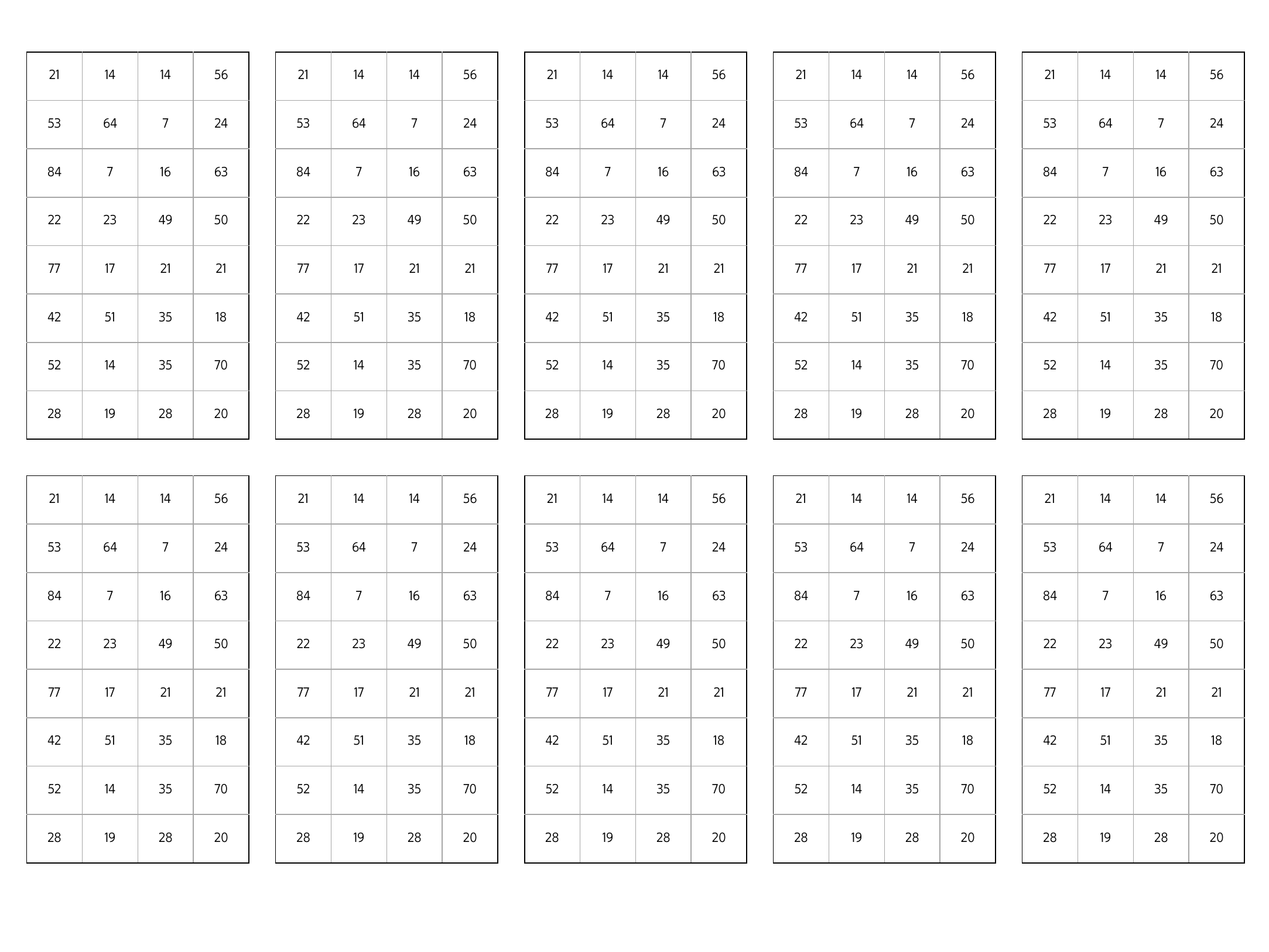

| 21 | 14 | 14 | 56 |
| --- | --- | --- | --- |
| 53 | 64 | 7 | 24 |
| 84 | 7 | 16 | 63 |
| 22 | 23 | 49 | 50 |
| 77 | 17 | 21 | 21 |
| 42 | 51 | 35 | 18 |
| 52 | 14 | 35 | 70 |
| 28 | 19 | 28 | 20 |
| 21 | 14 | 14 | 56 |
| --- | --- | --- | --- |
| 53 | 64 | 7 | 24 |
| 84 | 7 | 16 | 63 |
| 22 | 23 | 49 | 50 |
| 77 | 17 | 21 | 21 |
| 42 | 51 | 35 | 18 |
| 52 | 14 | 35 | 70 |
| 28 | 19 | 28 | 20 |
| 21 | 14 | 14 | 56 |
| --- | --- | --- | --- |
| 53 | 64 | 7 | 24 |
| 84 | 7 | 16 | 63 |
| 22 | 23 | 49 | 50 |
| 77 | 17 | 21 | 21 |
| 42 | 51 | 35 | 18 |
| 52 | 14 | 35 | 70 |
| 28 | 19 | 28 | 20 |
| 21 | 14 | 14 | 56 |
| --- | --- | --- | --- |
| 53 | 64 | 7 | 24 |
| 84 | 7 | 16 | 63 |
| 22 | 23 | 49 | 50 |
| 77 | 17 | 21 | 21 |
| 42 | 51 | 35 | 18 |
| 52 | 14 | 35 | 70 |
| 28 | 19 | 28 | 20 |
| 21 | 14 | 14 | 56 |
| --- | --- | --- | --- |
| 53 | 64 | 7 | 24 |
| 84 | 7 | 16 | 63 |
| 22 | 23 | 49 | 50 |
| 77 | 17 | 21 | 21 |
| 42 | 51 | 35 | 18 |
| 52 | 14 | 35 | 70 |
| 28 | 19 | 28 | 20 |
| 21 | 14 | 14 | 56 |
| --- | --- | --- | --- |
| 53 | 64 | 7 | 24 |
| 84 | 7 | 16 | 63 |
| 22 | 23 | 49 | 50 |
| 77 | 17 | 21 | 21 |
| 42 | 51 | 35 | 18 |
| 52 | 14 | 35 | 70 |
| 28 | 19 | 28 | 20 |
| 21 | 14 | 14 | 56 |
| --- | --- | --- | --- |
| 53 | 64 | 7 | 24 |
| 84 | 7 | 16 | 63 |
| 22 | 23 | 49 | 50 |
| 77 | 17 | 21 | 21 |
| 42 | 51 | 35 | 18 |
| 52 | 14 | 35 | 70 |
| 28 | 19 | 28 | 20 |
| 21 | 14 | 14 | 56 |
| --- | --- | --- | --- |
| 53 | 64 | 7 | 24 |
| 84 | 7 | 16 | 63 |
| 22 | 23 | 49 | 50 |
| 77 | 17 | 21 | 21 |
| 42 | 51 | 35 | 18 |
| 52 | 14 | 35 | 70 |
| 28 | 19 | 28 | 20 |
| 21 | 14 | 14 | 56 |
| --- | --- | --- | --- |
| 53 | 64 | 7 | 24 |
| 84 | 7 | 16 | 63 |
| 22 | 23 | 49 | 50 |
| 77 | 17 | 21 | 21 |
| 42 | 51 | 35 | 18 |
| 52 | 14 | 35 | 70 |
| 28 | 19 | 28 | 20 |
| 21 | 14 | 14 | 56 |
| --- | --- | --- | --- |
| 53 | 64 | 7 | 24 |
| 84 | 7 | 16 | 63 |
| 22 | 23 | 49 | 50 |
| 77 | 17 | 21 | 21 |
| 42 | 51 | 35 | 18 |
| 52 | 14 | 35 | 70 |
| 28 | 19 | 28 | 20 |